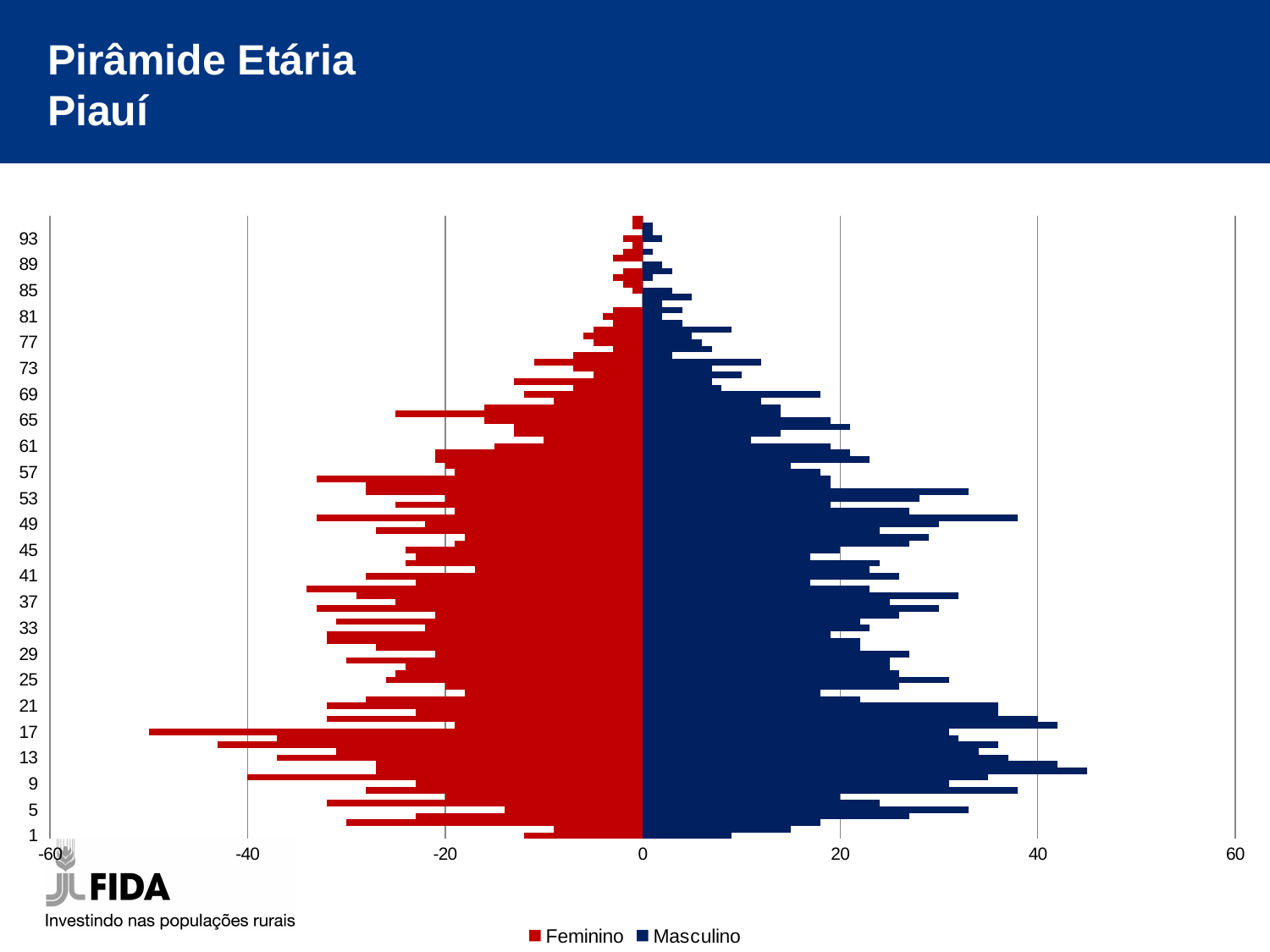

Pirâmide Etária
Piauí

### Chart

| Category | Masculino | Feminino |
|---|---|---|